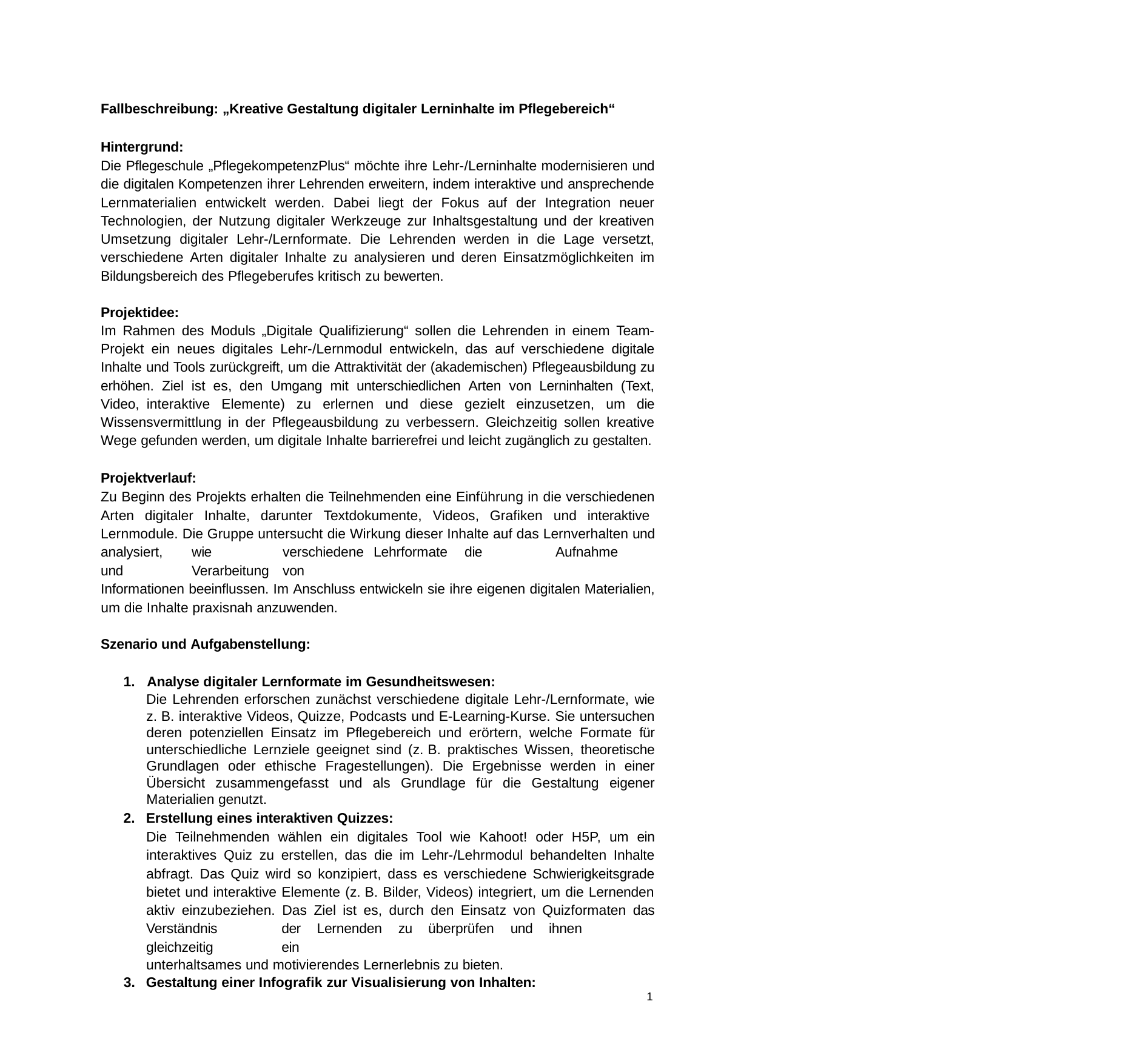

Fallbeschreibung: „Kreative Gestaltung digitaler Lerninhalte im Pflegebereich“

Hintergrund:
Die Pflegeschule „PflegekompetenzPlus“ möchte ihre Lehr-/Lerninhalte modernisieren und die digitalen Kompetenzen ihrer Lehrenden erweitern, indem interaktive und ansprechende Lernmaterialien entwickelt werden. Dabei liegt der Fokus auf der Integration neuer Technologien, der Nutzung digitaler Werkzeuge zur Inhaltsgestaltung und der kreativen Umsetzung digitaler Lehr-/Lernformate. Die Lehrenden werden in die Lage versetzt, verschiedene Arten digitaler Inhalte zu analysieren und deren Einsatzmöglichkeiten im Bildungsbereich des Pflegeberufes kritisch zu bewerten.

Projektidee:
Im Rahmen des Moduls „Digitale Qualifizierung“ sollen die Lehrenden in einem Team- Projekt ein neues digitales Lehr-/Lernmodul entwickeln, das auf verschiedene digitale Inhalte und Tools zurückgreift, um die Attraktivität der (akademischen) Pflegeausbildung zu erhöhen. Ziel ist es, den Umgang mit unterschiedlichen Arten von Lerninhalten (Text, Video, interaktive Elemente) zu erlernen und diese gezielt einzusetzen, um die Wissensvermittlung in der Pflegeausbildung zu verbessern. Gleichzeitig sollen kreative Wege gefunden werden, um digitale Inhalte barrierefrei und leicht zugänglich zu gestalten.

Projektverlauf:
Zu Beginn des Projekts erhalten die Teilnehmenden eine Einführung in die verschiedenen Arten  digitaler  Inhalte,  darunter  Textdokumente,  Videos,  Grafiken  und  interaktive
Lernmodule. Die Gruppe untersucht die Wirkung dieser Inhalte auf das Lernverhalten und analysiert,	wie	verschiedene	Lehrformate	die	Aufnahme	und	Verarbeitung	von
Informationen beeinflussen. Im Anschluss entwickeln sie ihre eigenen digitalen Materialien, um die Inhalte praxisnah anzuwenden.

Szenario und Aufgabenstellung:

1.  Analyse digitaler Lernformate im Gesundheitswesen:
Die Lehrenden erforschen zunächst verschiedene digitale Lehr-/Lernformate, wie z. B. interaktive Videos, Quizze, Podcasts und E-Learning-Kurse. Sie untersuchen deren potenziellen Einsatz im Pflegebereich und erörtern, welche Formate für unterschiedliche Lernziele geeignet sind (z. B. praktisches Wissen, theoretische Grundlagen oder ethische Fragestellungen). Die Ergebnisse werden in einer Übersicht zusammengefasst und als Grundlage für die Gestaltung eigener Materialien genutzt.
Erstellung eines interaktiven Quizzes:
Die Teilnehmenden wählen ein digitales Tool wie Kahoot! oder H5P, um ein interaktives Quiz zu erstellen, das die im Lehr-/Lehrmodul behandelten Inhalte abfragt. Das Quiz wird so konzipiert, dass es verschiedene Schwierigkeitsgrade bietet und interaktive Elemente (z. B. Bilder, Videos) integriert, um die Lernenden
aktiv einzubeziehen. Das Ziel ist es, durch den Einsatz von Quizformaten das Verständnis	der	Lernenden	zu	überprüfen	und	ihnen	gleichzeitig	ein
unterhaltsames und motivierendes Lernerlebnis zu bieten.
Gestaltung einer Infografik zur Visualisierung von Inhalten:
1